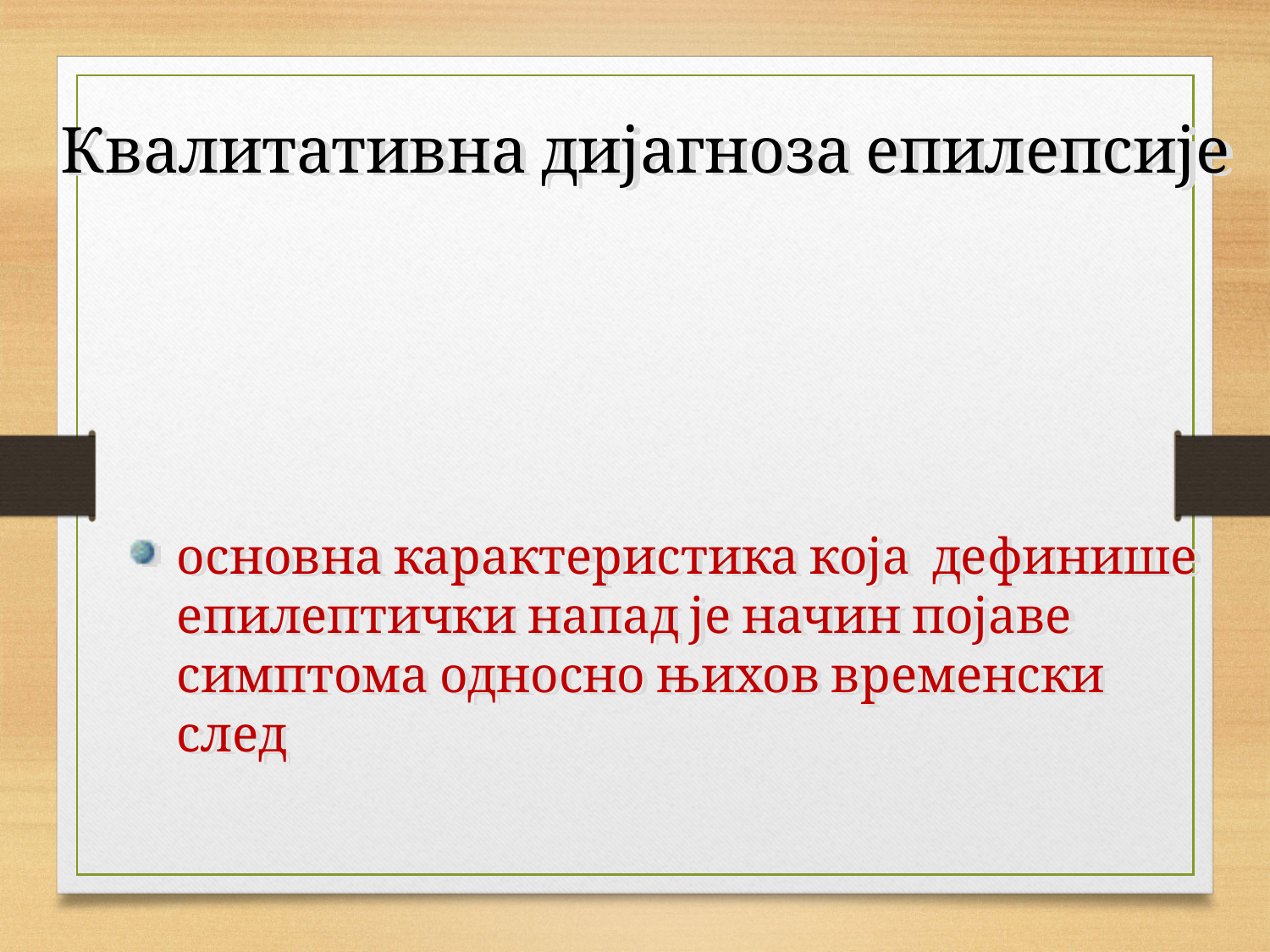

Квалитативна дијагноза епилепсије
основна карактеристика која  дефинише епилептички напад је начин појаве симптома односно њихов временски след